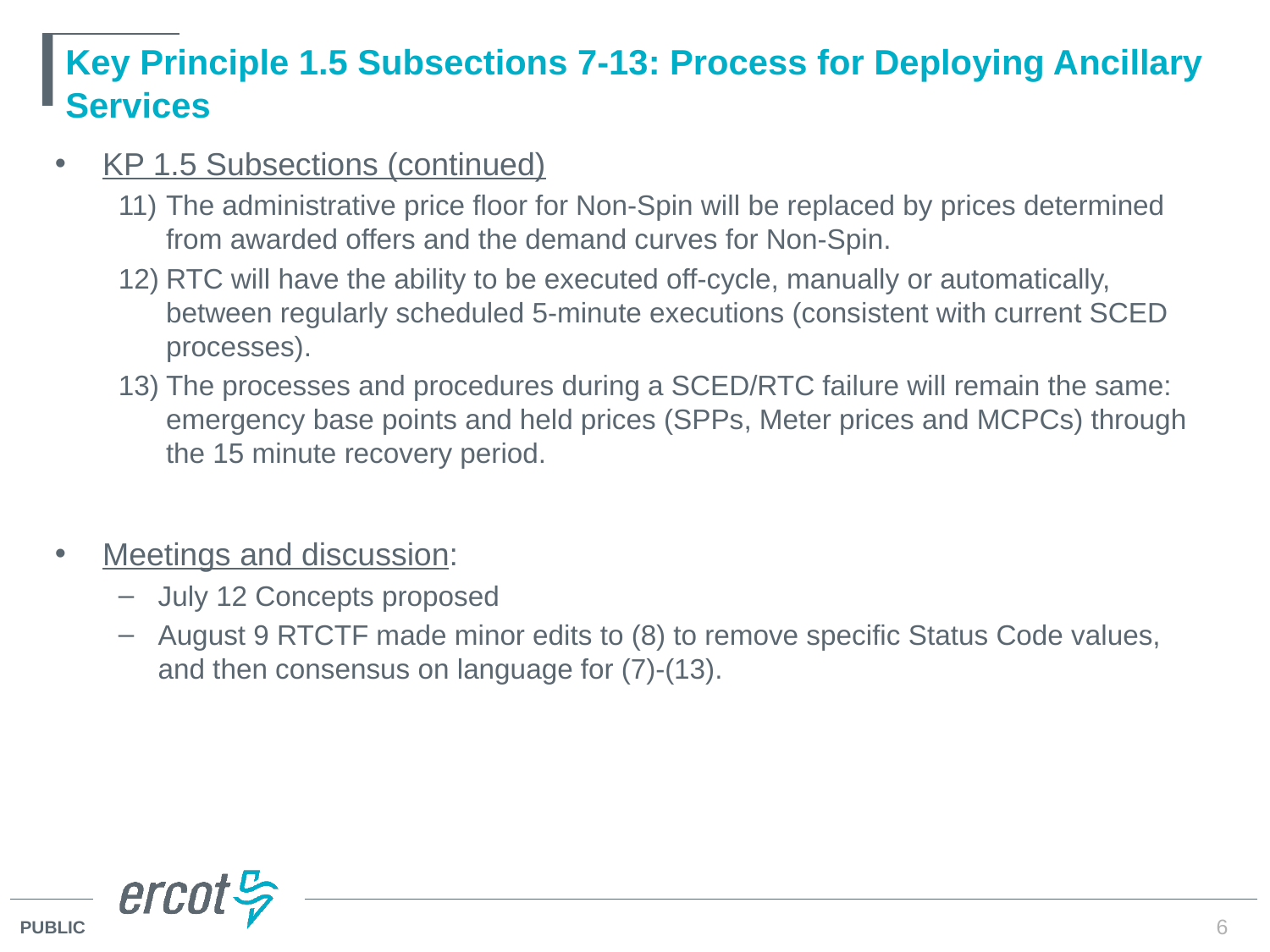

# Key Principle 1.5 Subsections 7-13: Process for Deploying Ancillary Services
KP 1.5 Subsections (continued)
The administrative price floor for Non-Spin will be replaced by prices determined from awarded offers and the demand curves for Non-Spin.
RTC will have the ability to be executed off-cycle, manually or automatically, between regularly scheduled 5-minute executions (consistent with current SCED processes).
The processes and procedures during a SCED/RTC failure will remain the same: emergency base points and held prices (SPPs, Meter prices and MCPCs) through the 15 minute recovery period.

Meetings and discussion:
July 12 Concepts proposed
August 9 RTCTF made minor edits to (8) to remove specific Status Code values, and then consensus on language for (7)-(13).

6